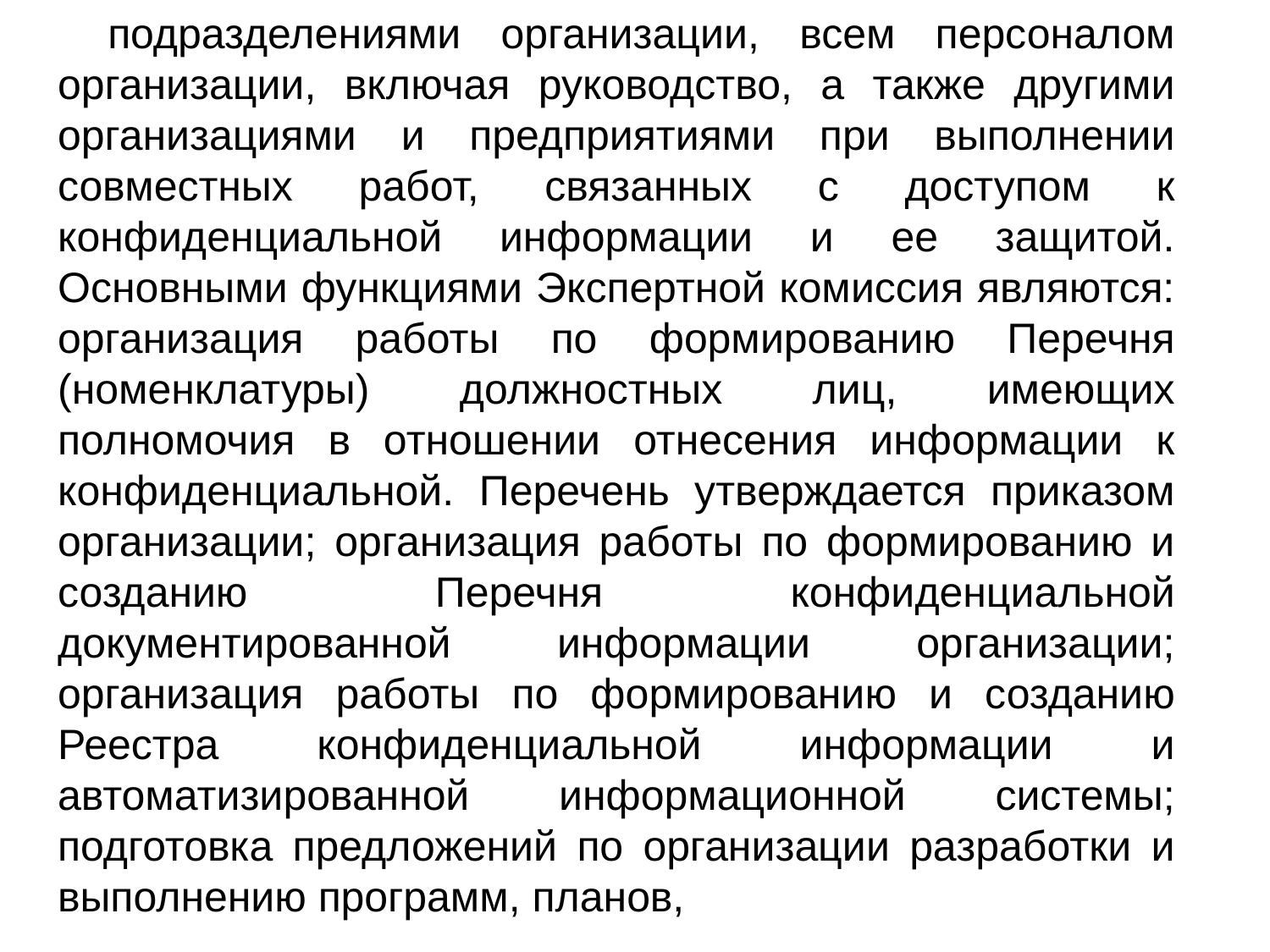

подразделениями организации, всем персоналом организации, включая руководство, а также другими организациями и предприятиями при выполнении совместных работ, связанных с доступом к конфиденциальной информации и ее защитой. Основными функциями Экспертной комиссия являются: организация работы по формированию Перечня (номенклатуры) должностных лиц, имеющих полномочия в отношении отнесения информации к конфиденциальной. Перечень утверждается приказом организации; организация работы по формированию и созданию Перечня конфиденциальной документированной информации организации; организация работы по формированию и созданию Реестра конфиденциальной информации и автоматизированной информационной системы; подготовка предложений по организации разработки и выполнению программ, планов,